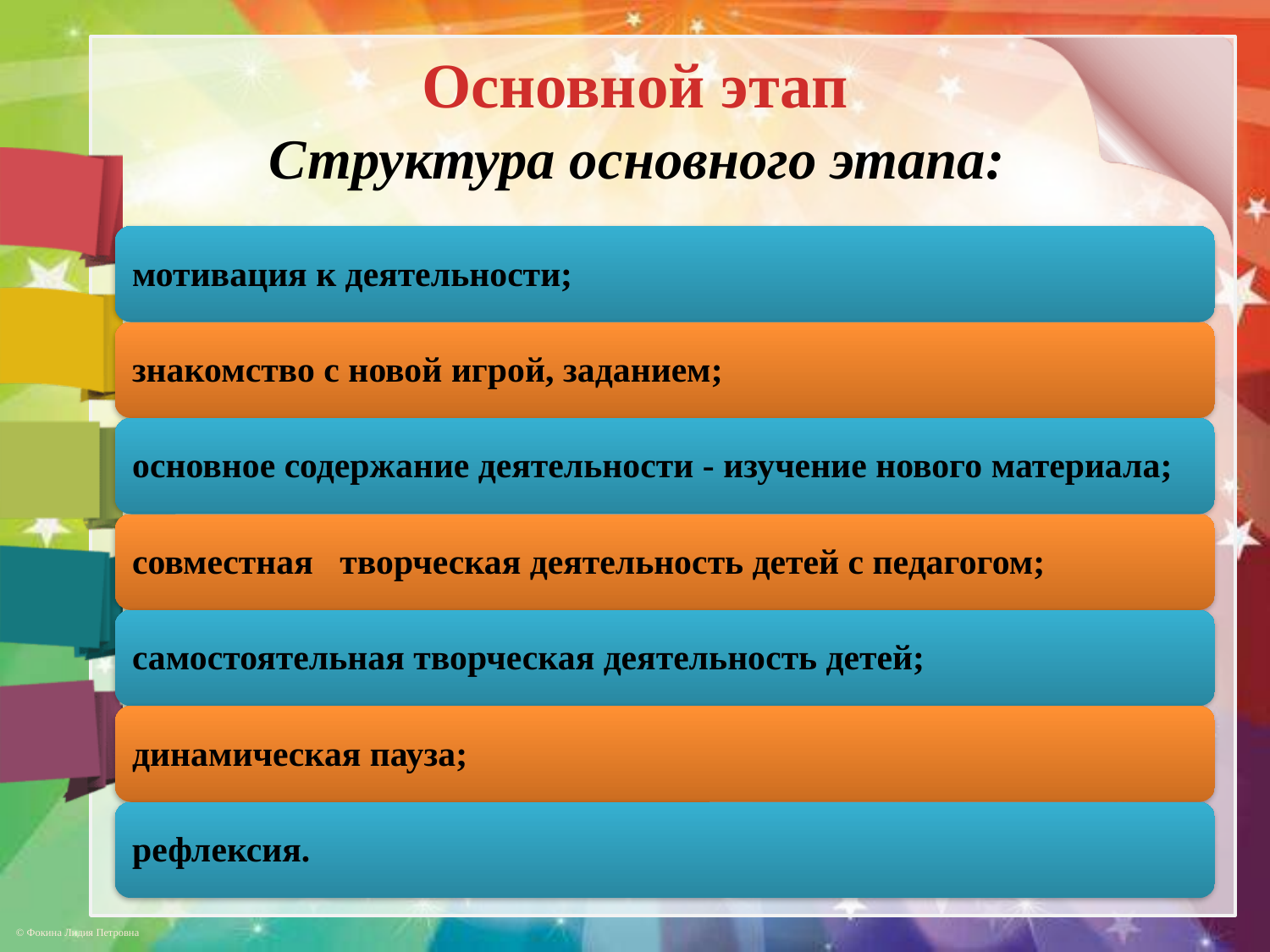

# Основной этап
Структура основного этапа:

мотивация к деятельности;
знакомство с новой игрой, заданием;
основное содержание деятельности - изучение нового материала;
совместная   творческая деятельность детей с педагогом;
самостоятельная творческая деятельность детей;
динамическая пауза;
рефлексия.